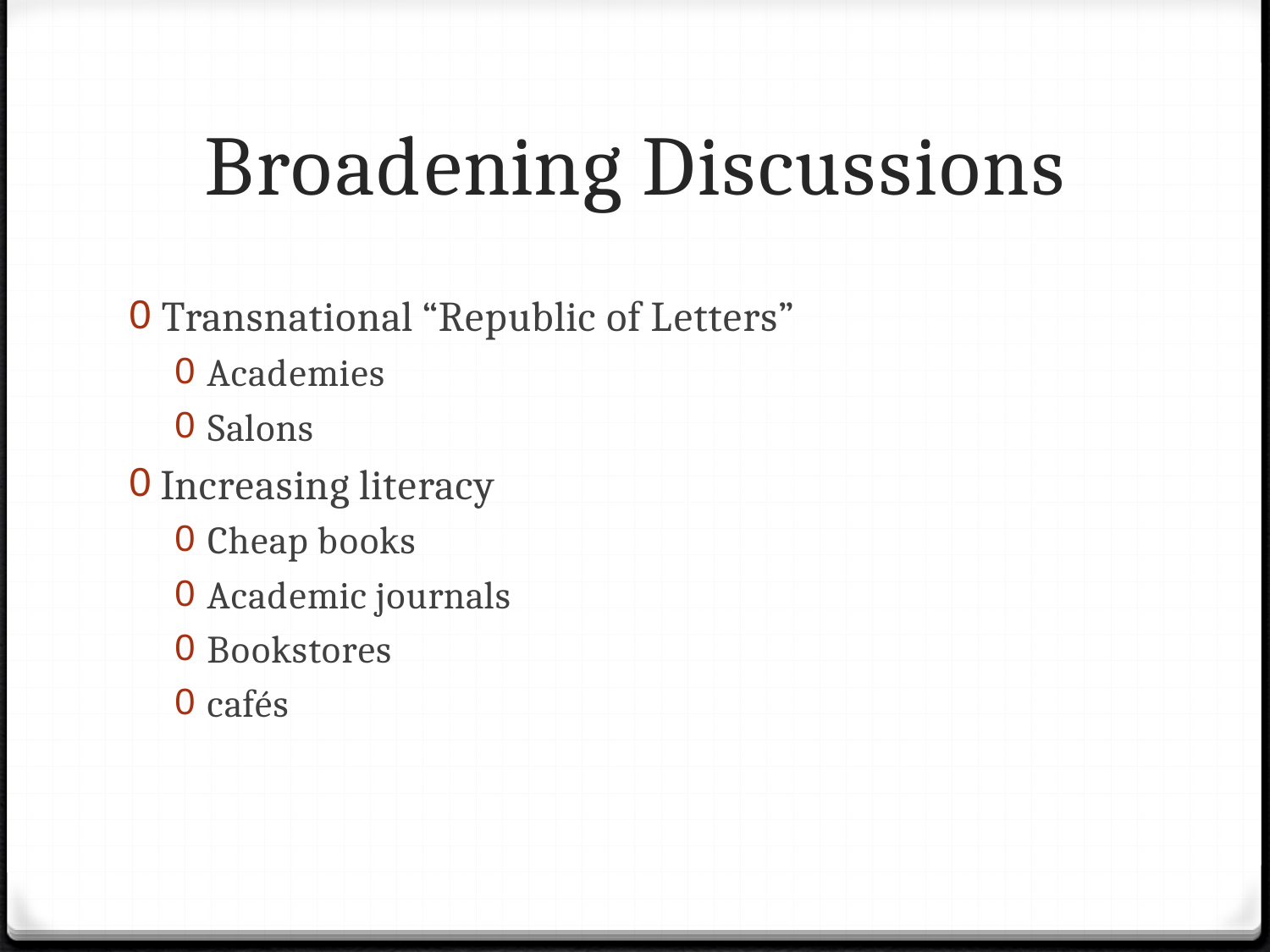

# Broadening Discussions
Transnational “Republic of Letters”
Academies
Salons
Increasing literacy
Cheap books
Academic journals
Bookstores
cafés